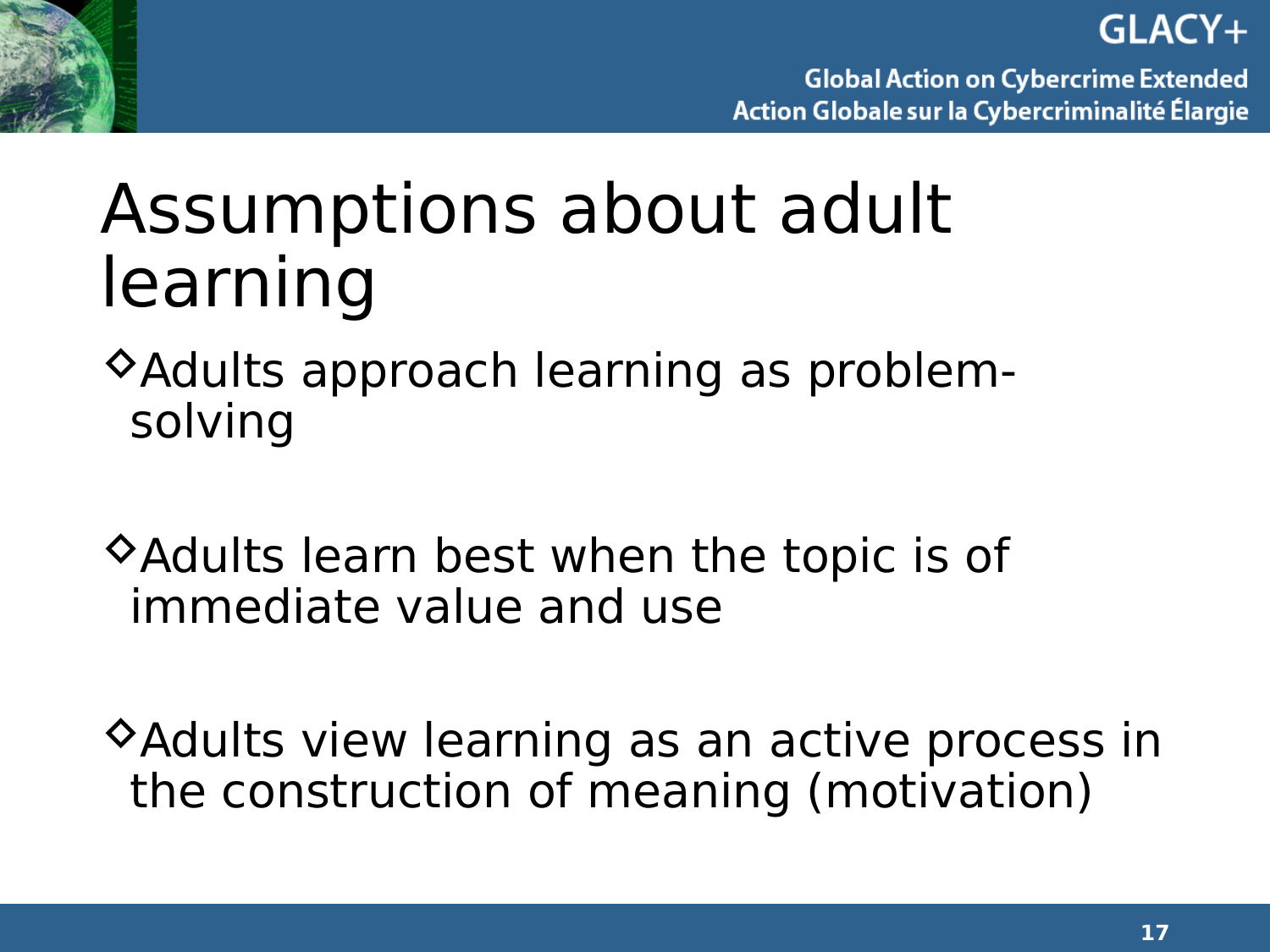

# Assumptions about adult learning
Adults approach learning as problem-solving

Adults learn best when the topic is of immediate value and use

Adults view learning as an active process in the construction of meaning (motivation)

17